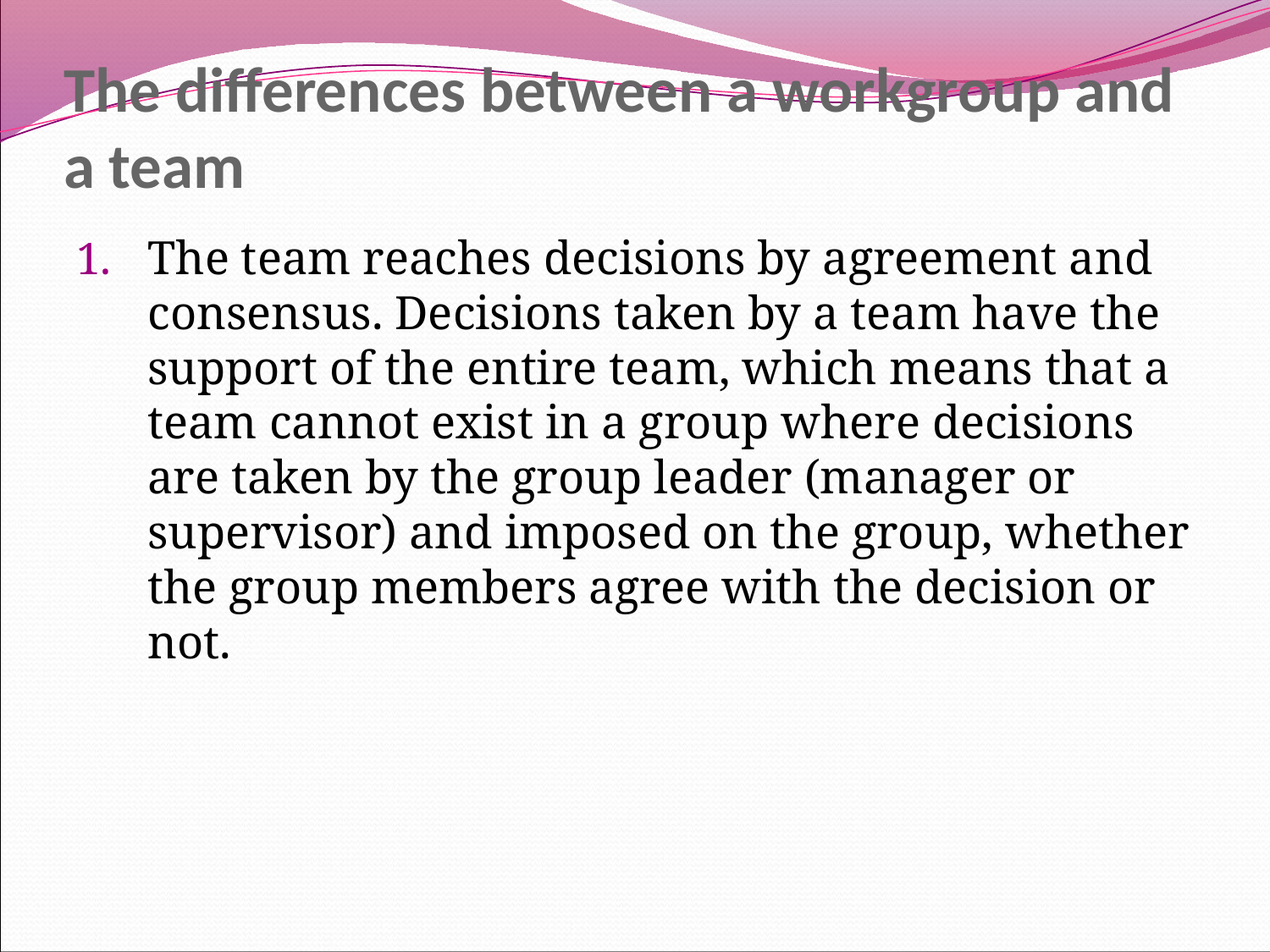

# The differences between a workgroup and a team
The team reaches decisions by agreement and consensus. Decisions taken by a team have the support of the entire team, which means that a team cannot exist in a group where decisions are taken by the group leader (manager or supervisor) and imposed on the group, whether the group members agree with the decision or not.